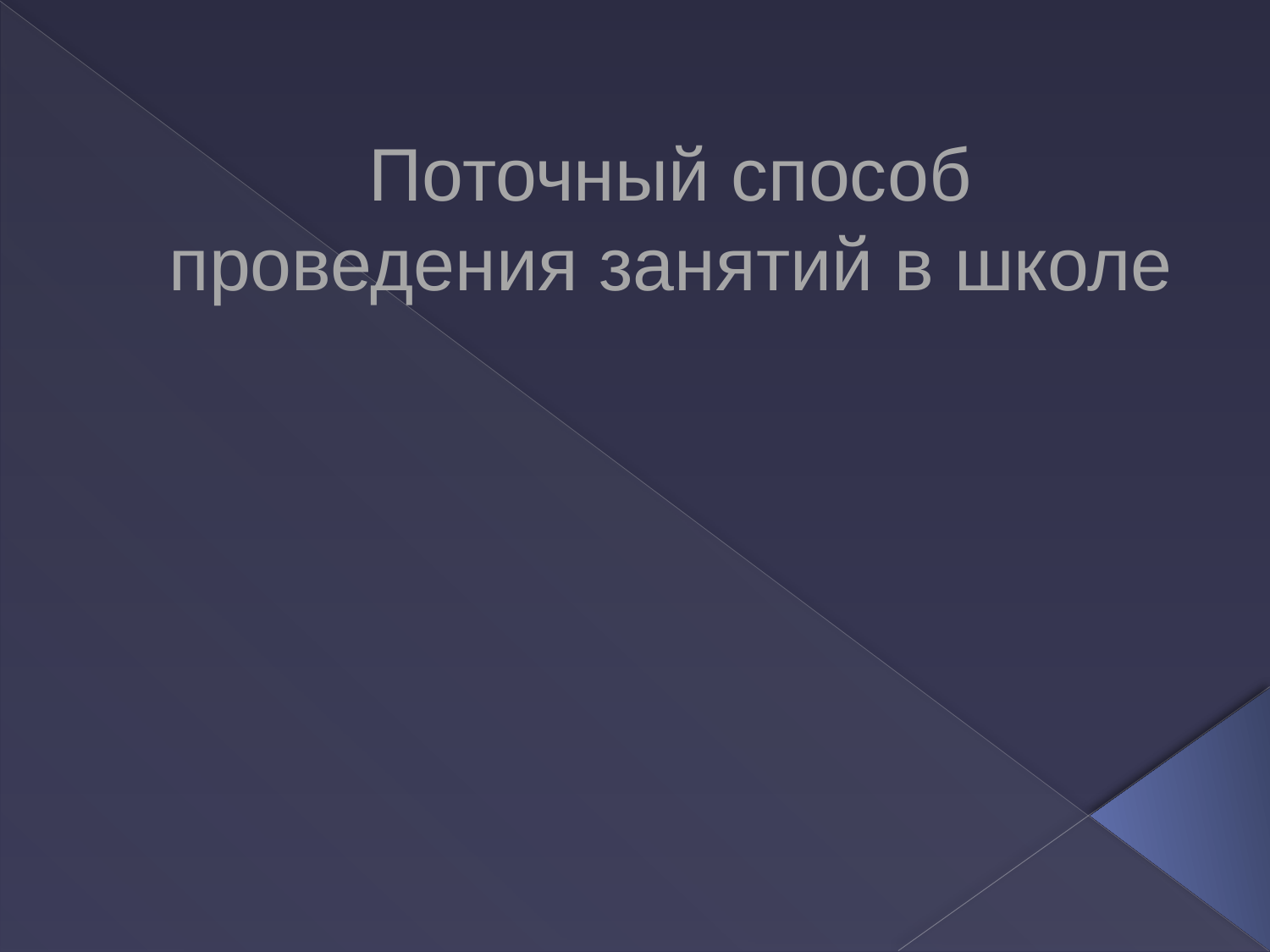

# Поточный способ проведения занятий в школе